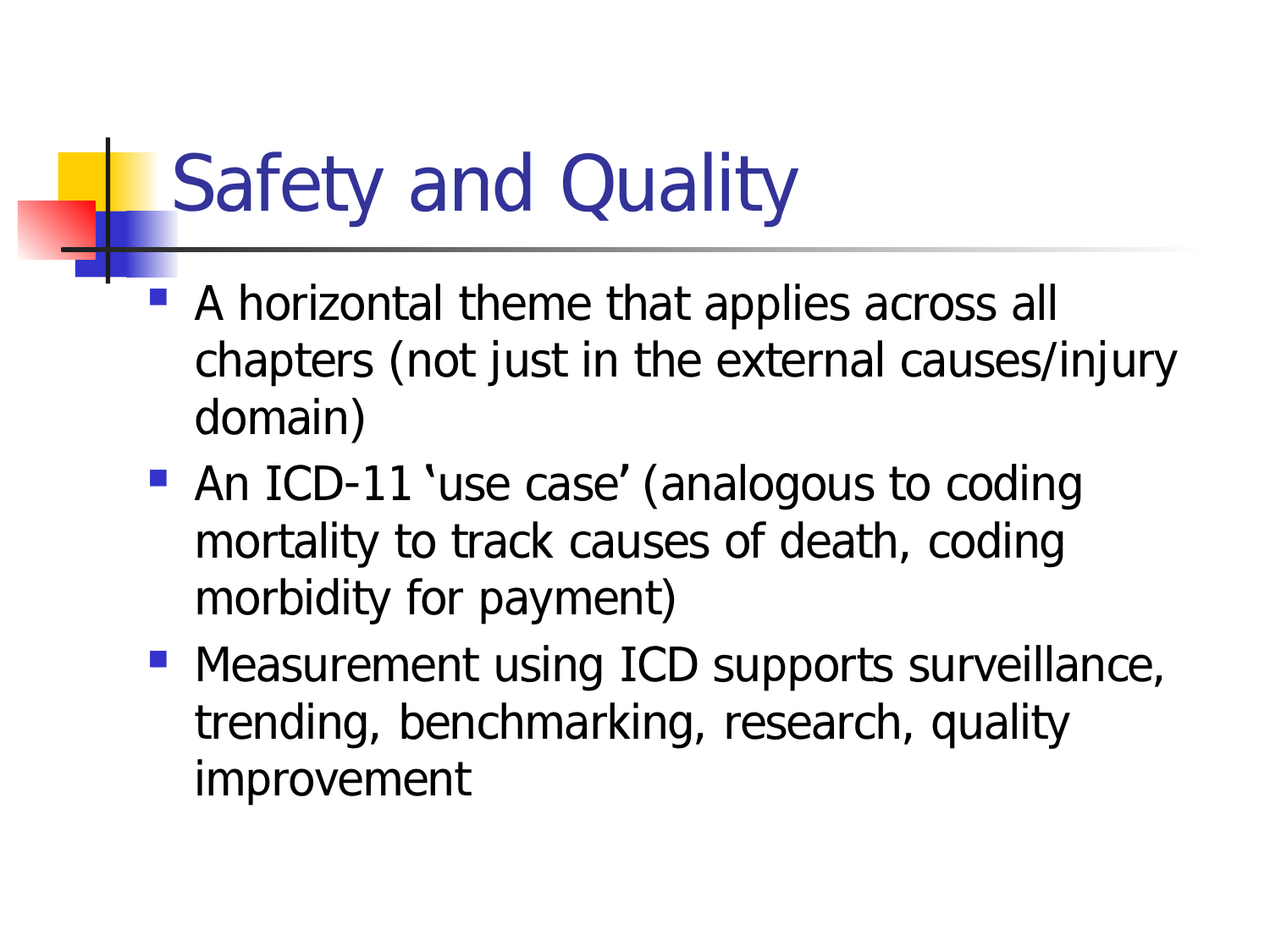

# Safety and Quality
A horizontal theme that applies across all chapters (not just in the external causes/injury domain)
An ICD-11 ‘use case’ (analogous to coding mortality to track causes of death, coding morbidity for payment)
Measurement using ICD supports surveillance, trending, benchmarking, research, quality improvement